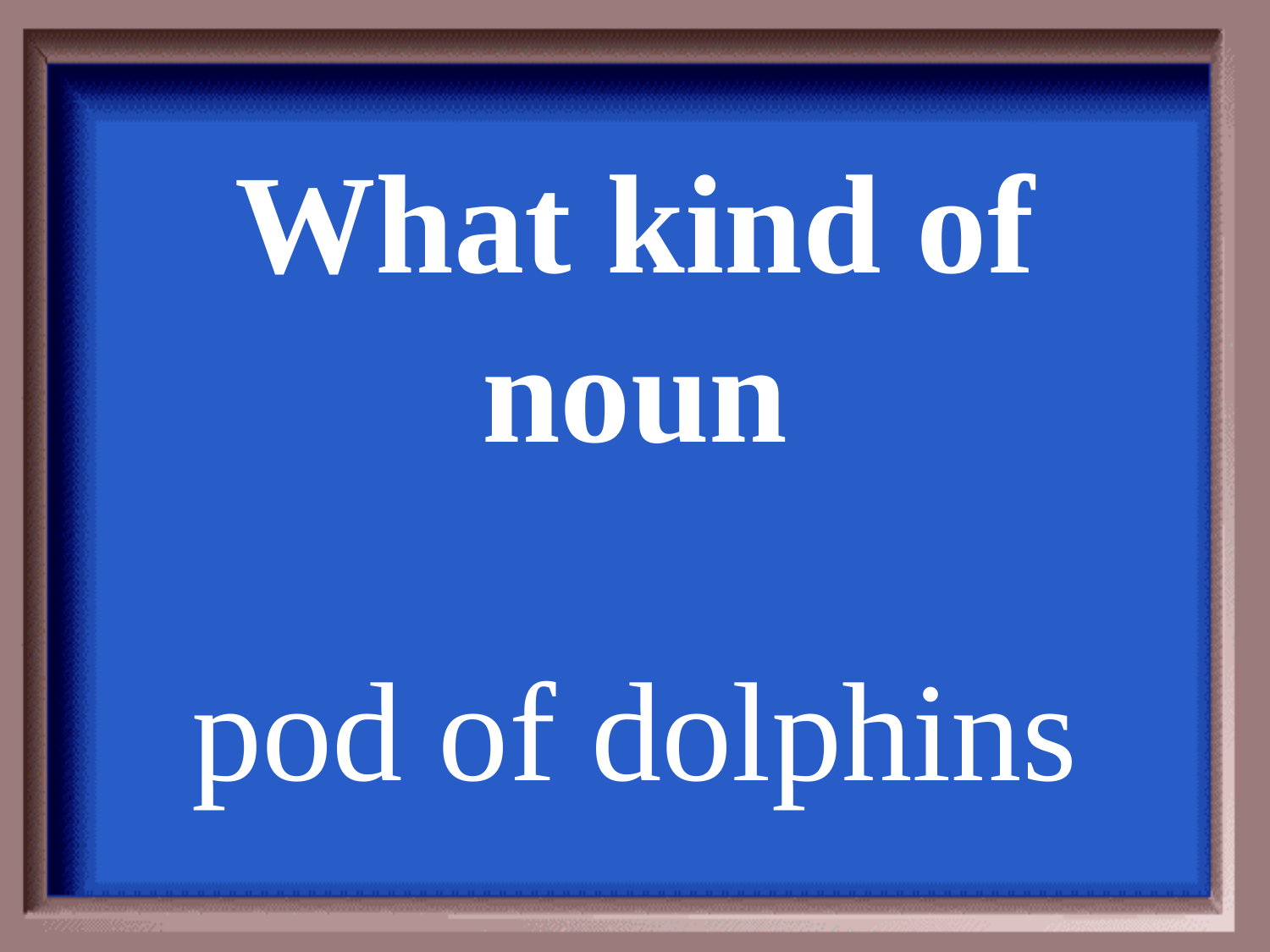

What kind of noun
pod of dolphins